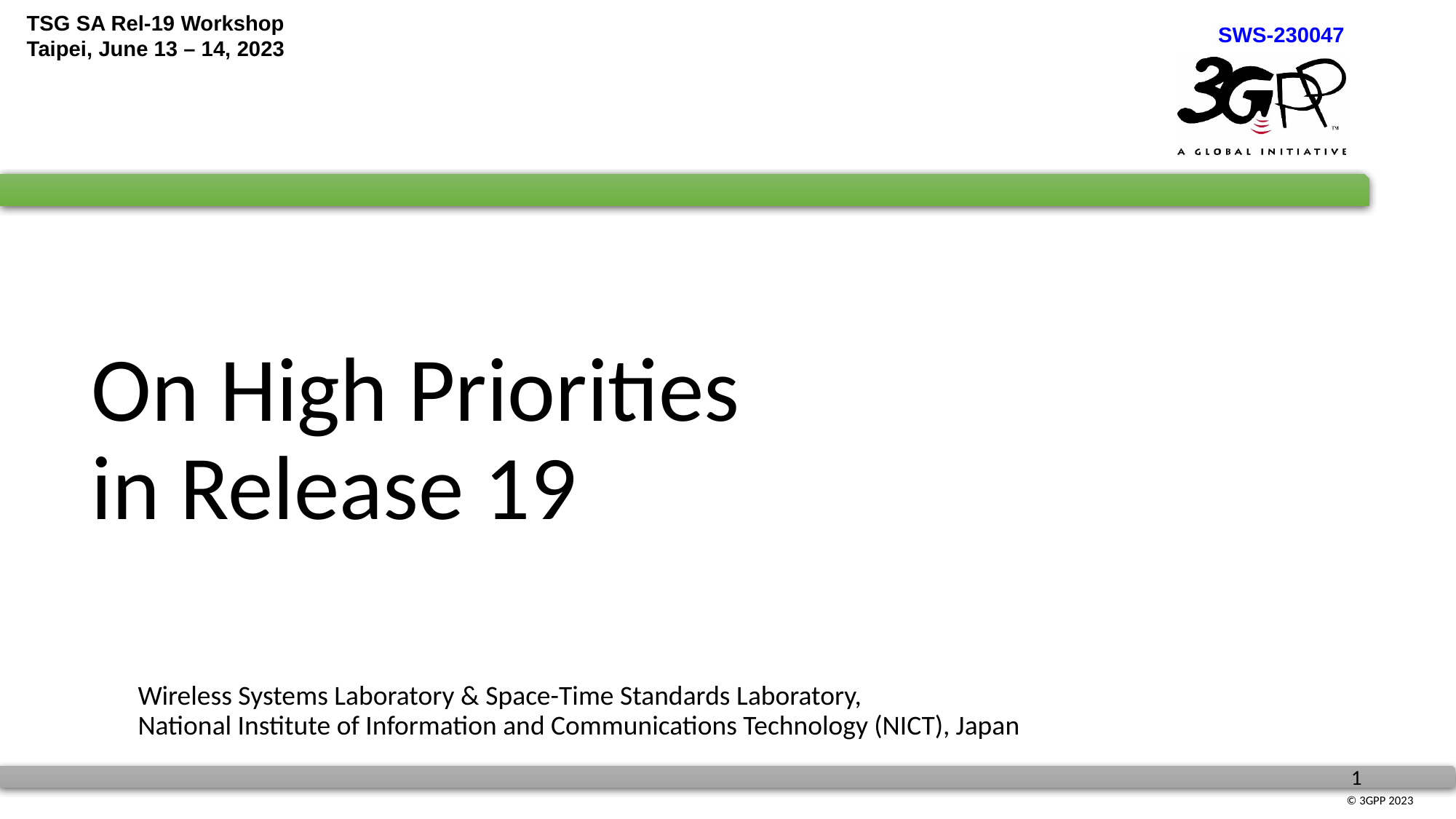

# On High Priorities in Release 19
Wireless Systems Laboratory & Space-Time Standards Laboratory,
National Institute of Information and Communications Technology (NICT), Japan